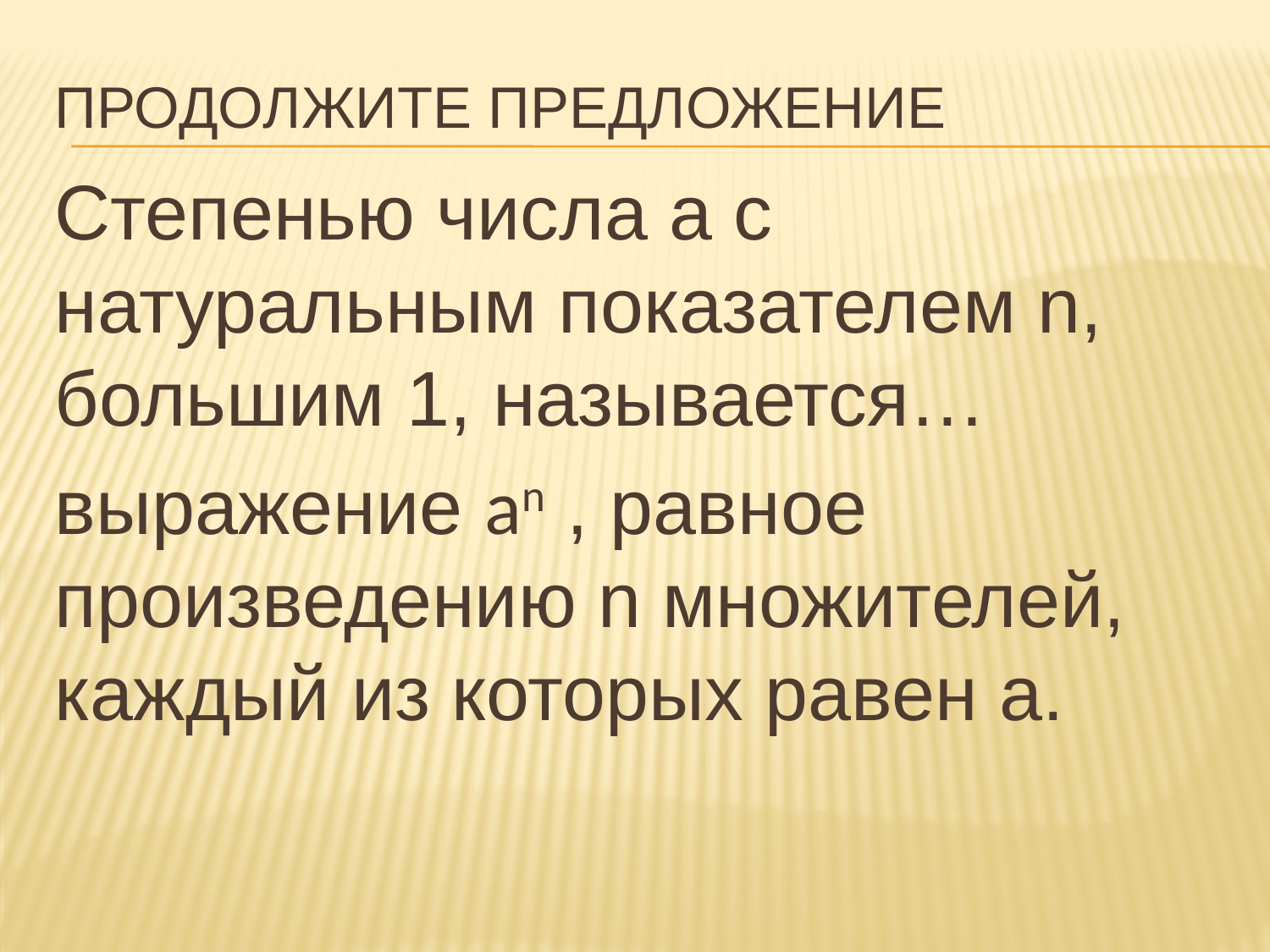

# Продолжите предложение
Степенью числа а с натуральным показателем n, большим 1, называется…
выражение аn , равное произведению n множителей, каждый из которых равен а.